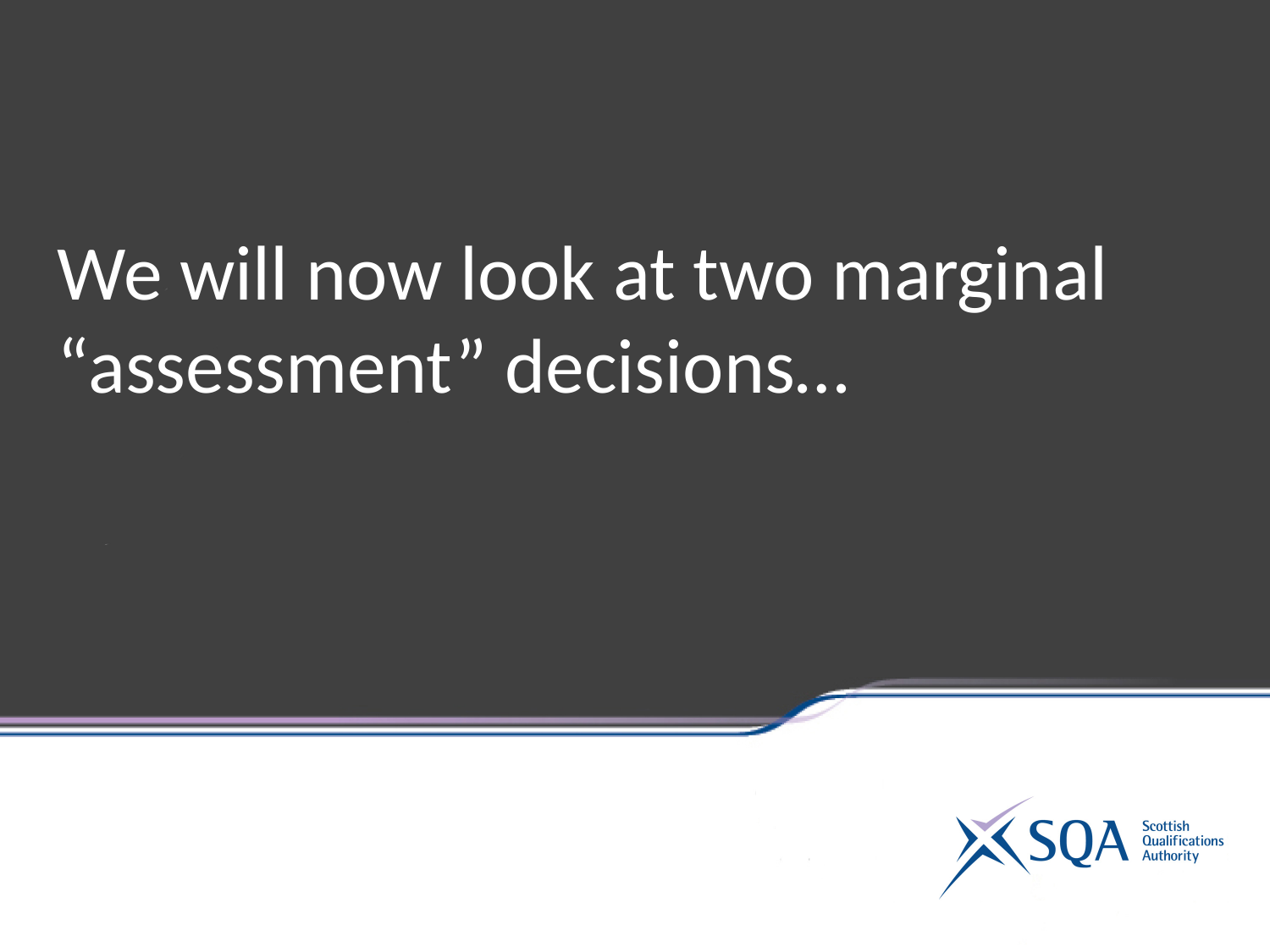

We will now look at two marginal “assessment” decisions…